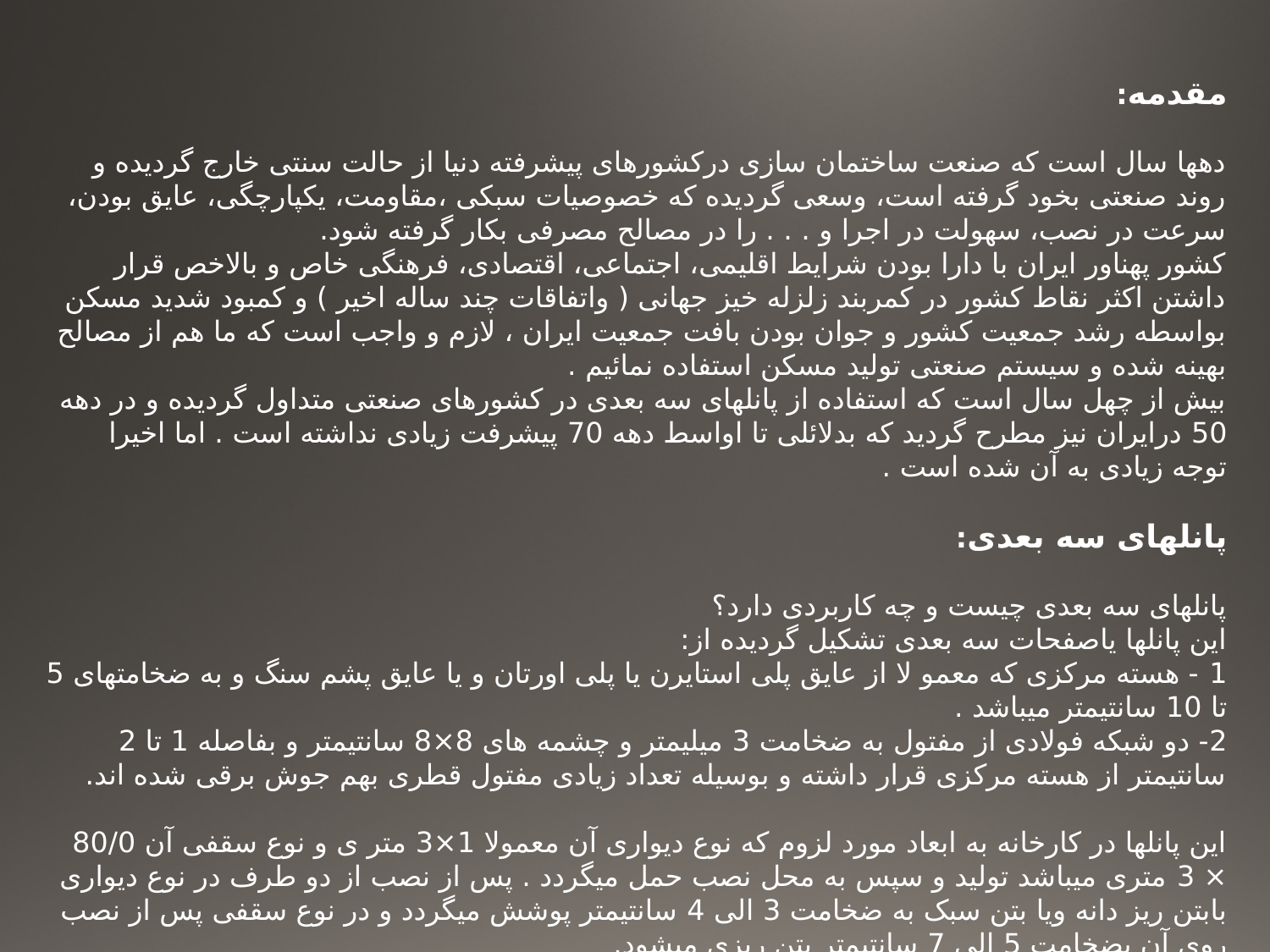

مقدمه:
دهها سال است که صنعت ساختمان سازی درکشورهای پیشرفته دنیا از حالت سنتی خارج گردیده و روند صنعتی بخود گرفته است، وسعی گردیده که خصوصیات سبکی ،مقاومت، یکپارچگی، عایق بودن، سرعت در نصب، سهولت در اجرا و . . . را در مصالح مصرفی بکار گرفته شود.
کشور پهناور ایران با دارا بودن شرایط اقلیمی، اجتماعی، اقتصادی، فرهنگی خاص و بالاخص قرار داشتن اکثر نقاط کشور در کمربند زلزله خیز جهانی ( واتفاقات چند ساله اخیر ) و کمبود شدید مسکن بواسطه رشد جمعیت کشور و جوان بودن بافت جمعیت ایران ، لازم و واجب است که ما هم از مصالح بهینه شده و سیستم صنعتی تولید مسکن استفاده نمائیم .
بیش از چهل سال است که استفاده از پانلهای سه بعدی در کشورهای صنعتی متداول گردیده و در دهه 50 درایران نیز مطرح گردید که بدلائلی تا اواسط دهه 70 پیشرفت زیادی نداشته است . اما اخیرا توجه زیادی به آن شده است .
پانلهای سه بعدی:
پانلهای سه بعدی چیست و چه کاربردی دارد؟
این پانلها یاصفحات سه بعدی تشکیل گردیده از:
1 - هسته مرکزی که معمو لا از عایق پلی استایرن یا پلی اورتان و یا عایق پشم سنگ و به ضخامتهای 5 تا 10 سانتیمتر میباشد .
2- دو شبکه فولادی از مفتول به ضخامت 3 میلیمتر و چشمه های 8×8 سانتیمتر و بفاصله 1 تا 2 سانتیمتر از هسته مرکزی قرار داشته و بوسیله تعداد زیادی مفتول قطری بهم جوش برقی شده اند.
این پانلها در کارخانه به ابعاد مورد لزوم که نوع دیواری آن معمولا 1×3 متر ی و نوع سقفی آن 80/0 × 3 متری میباشد تولید و سپس به محل نصب حمل میگردد . پس از نصب از دو طرف در نوع دیواری بابتن ریز دانه ویا بتن سبک به ضخامت 3 الی 4 سانتیمتر پوشش میگردد و در نوع سقفی پس از نصب روی آن بضخامت 5 الی 7 سانتیمتر بتن ریزی میشود.